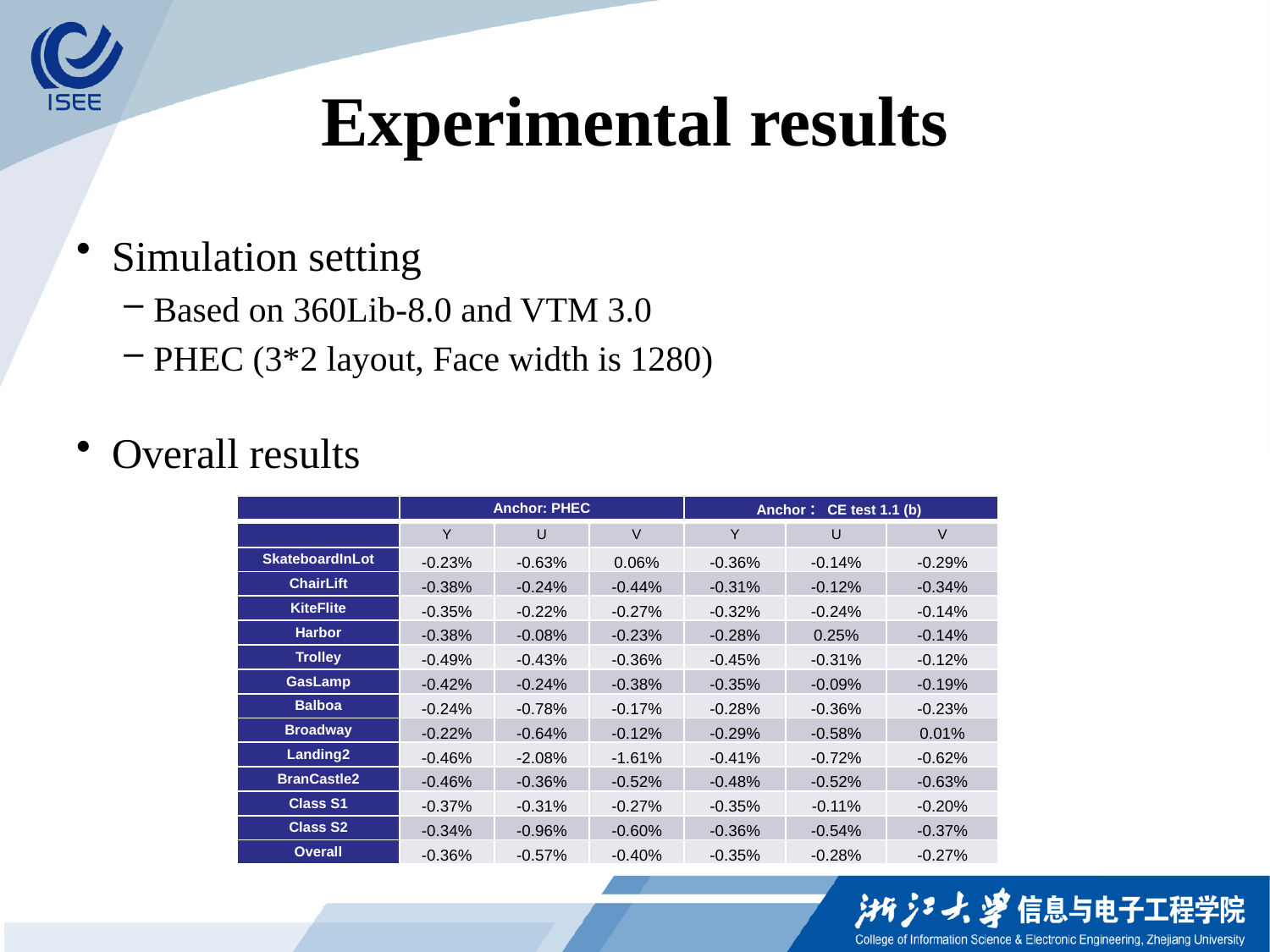

# Experimental results
Simulation setting
Based on 360Lib-8.0 and VTM 3.0
PHEC (3*2 layout, Face width is 1280)

Overall results
|  | Anchor: PHEC |  |  | Anchor：CE test 1.1 (b) |  |  |
| --- | --- | --- | --- | --- | --- | --- |
|  | Y | U | V | Y | U | V |
| SkateboardInLot | -0.23% | -0.63% | 0.06% | -0.36% | -0.14% | -0.29% |
| ChairLift | -0.38% | -0.24% | -0.44% | -0.31% | -0.12% | -0.34% |
| KiteFlite | -0.35% | -0.22% | -0.27% | -0.32% | -0.24% | -0.14% |
| Harbor | -0.38% | -0.08% | -0.23% | -0.28% | 0.25% | -0.14% |
| Trolley | -0.49% | -0.43% | -0.36% | -0.45% | -0.31% | -0.12% |
| GasLamp | -0.42% | -0.24% | -0.38% | -0.35% | -0.09% | -0.19% |
| Balboa | -0.24% | -0.78% | -0.17% | -0.28% | -0.36% | -0.23% |
| Broadway | -0.22% | -0.64% | -0.12% | -0.29% | -0.58% | 0.01% |
| Landing2 | -0.46% | -2.08% | -1.61% | -0.41% | -0.72% | -0.62% |
| BranCastle2 | -0.46% | -0.36% | -0.52% | -0.48% | -0.52% | -0.63% |
| Class S1 | -0.37% | -0.31% | -0.27% | -0.35% | -0.11% | -0.20% |
| Class S2 | -0.34% | -0.96% | -0.60% | -0.36% | -0.54% | -0.37% |
| Overall | -0.36% | -0.57% | -0.40% | -0.35% | -0.28% | -0.27% |